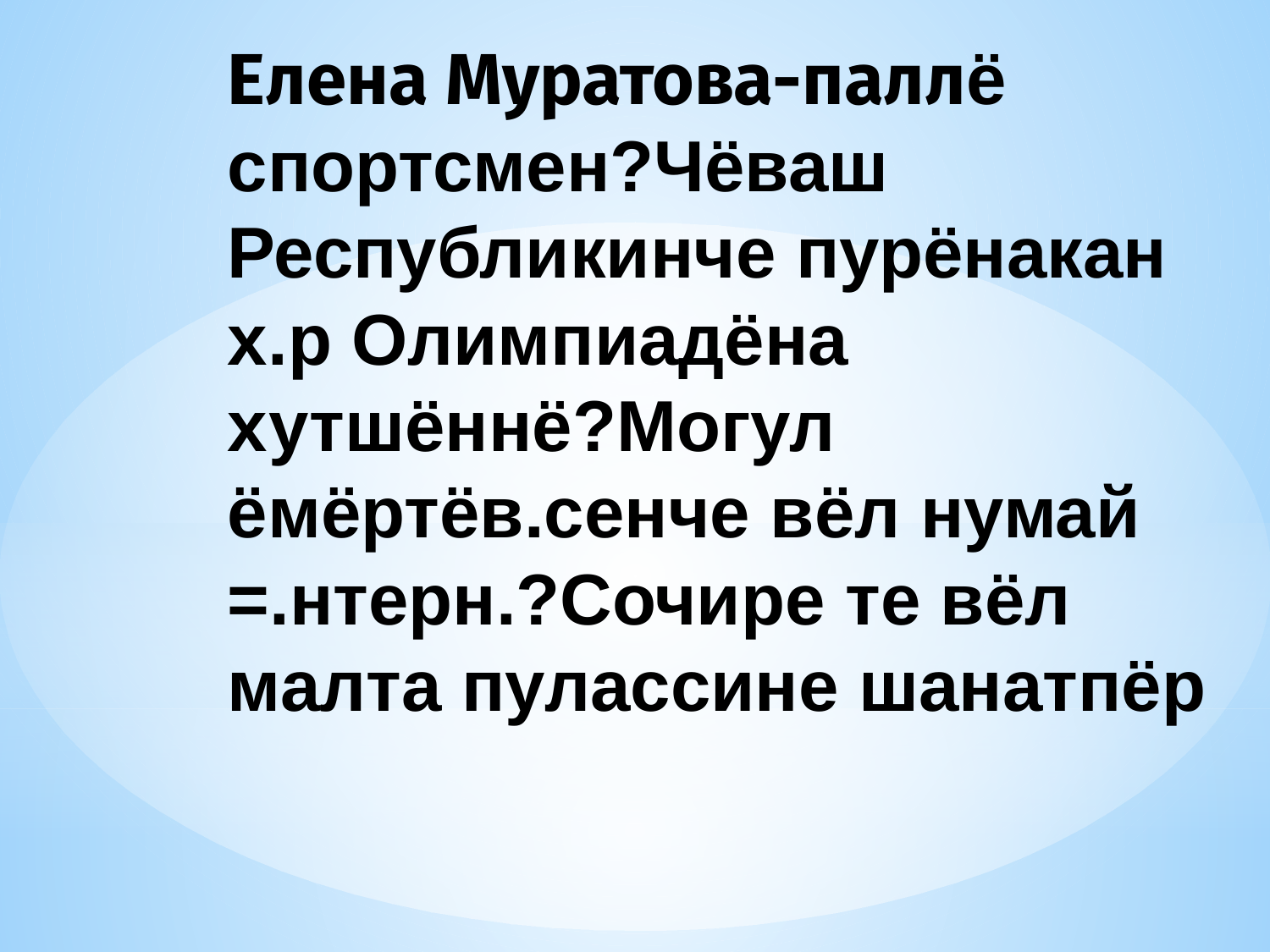

# Елена Муратова-паллё спортсмен?Чёваш Республикинче пурёнакан х.р Олимпиадёна хутшённё?Могул ёмёртёв.сенче вёл нумай =.нтерн.?Сочире те вёл малта пулассине шанатпёр